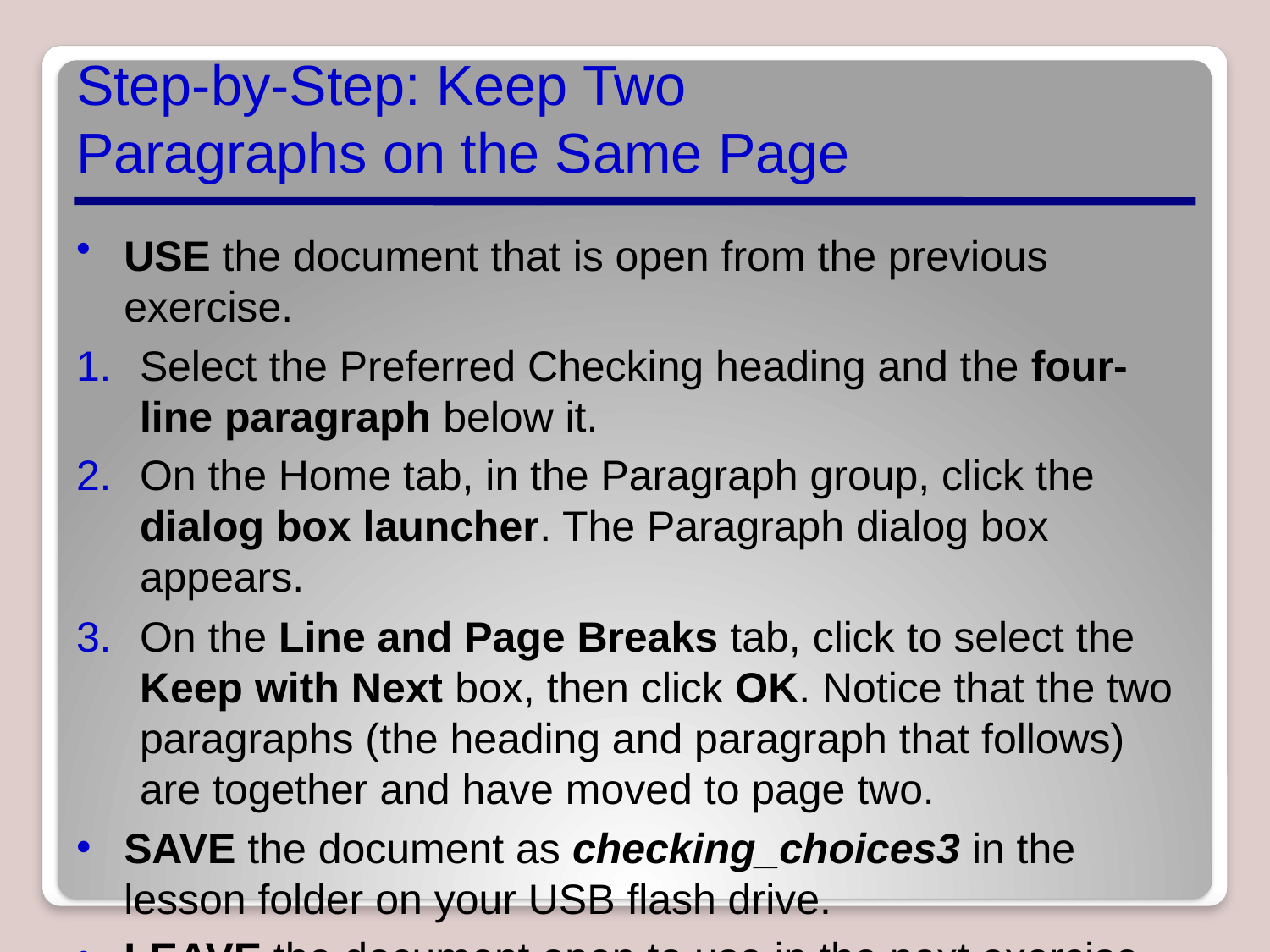

# Step-by-Step: Keep Two Paragraphs on the Same Page
USE the document that is open from the previous exercise.
Select the Preferred Checking heading and the four-line paragraph below it.
On the Home tab, in the Paragraph group, click the dialog box launcher. The Paragraph dialog box appears.
On the Line and Page Breaks tab, click to select the Keep with Next box, then click OK. Notice that the two paragraphs (the heading and paragraph that follows) are together and have moved to page two.
SAVE the document as checking_choices3 in the lesson folder on your USB flash drive.
LEAVE the document open to use in the next exercise.